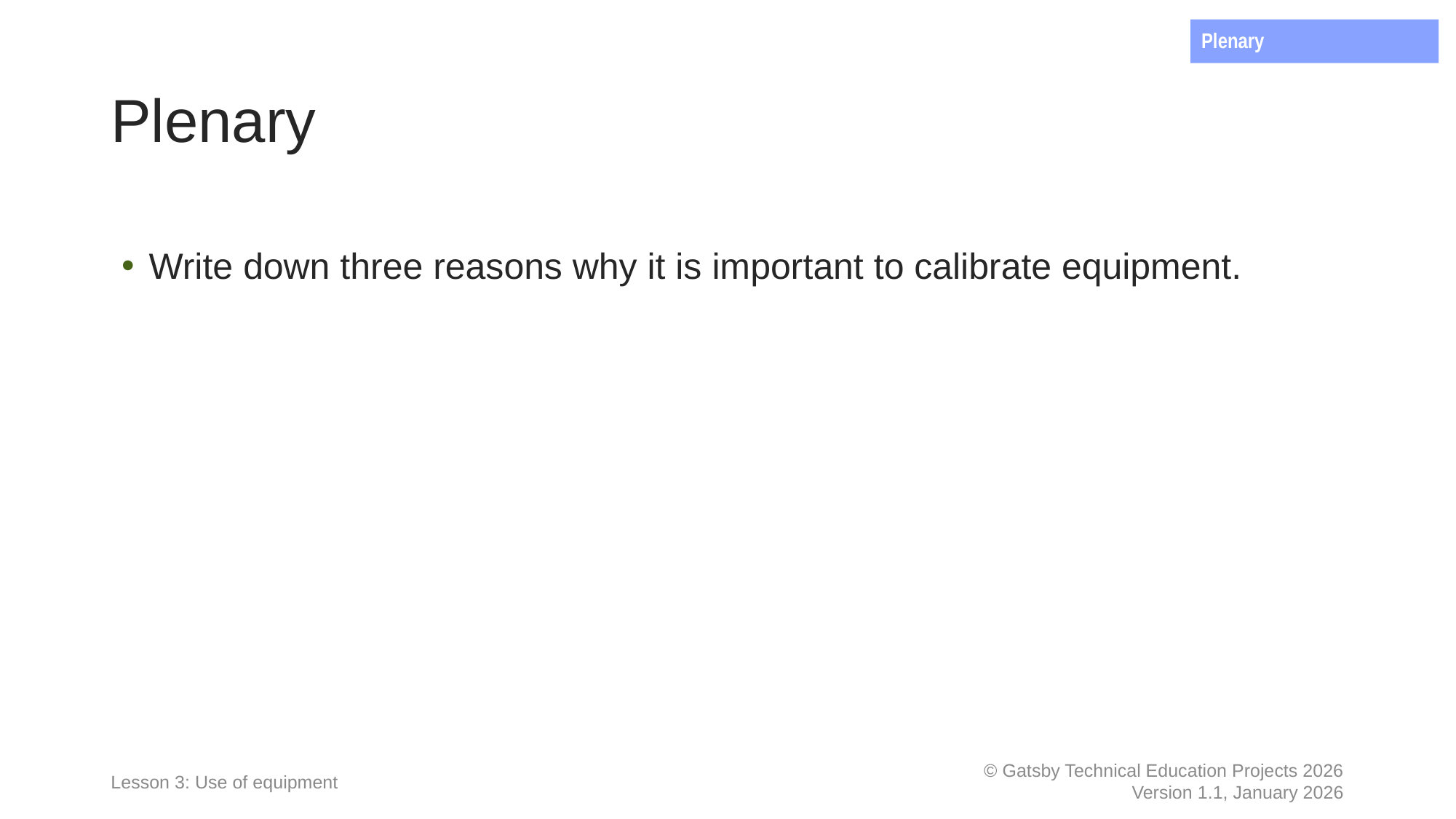

Plenary
# Plenary
Write down three reasons why it is important to calibrate equipment.
Lesson 3: Use of equipment